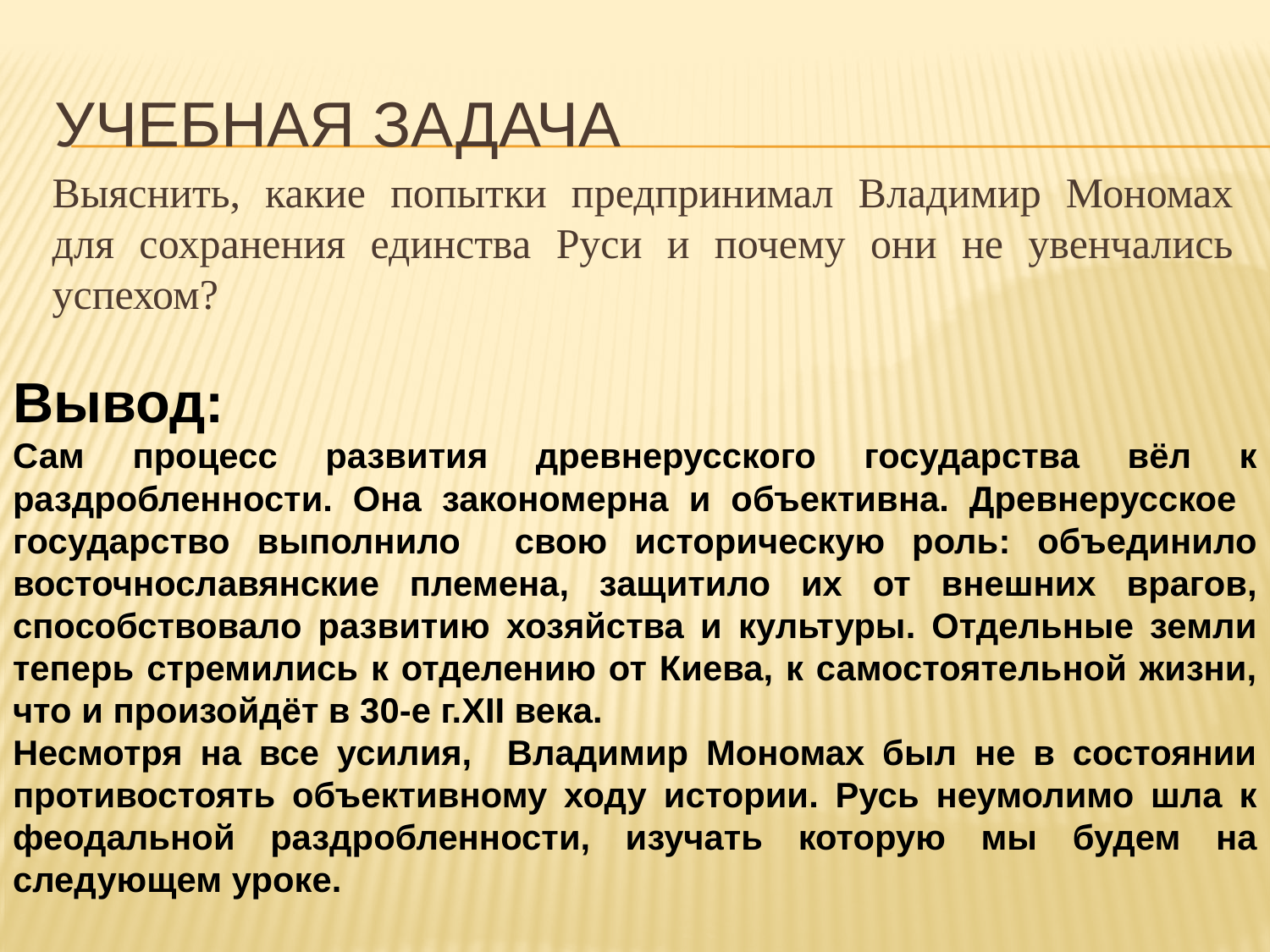

# Учебная задача
Выяснить, какие попытки предпринимал Владимир Мономах для сохранения единства Руси и почему они не увенчались успехом?

Вывод:
Сам процесс развития древнерусского государства вёл к раздробленности. Она закономерна и объективна. Древнерусское  государство выполнило  свою историческую роль: объединило восточнославянские племена, защитило их от внешних врагов, способствовало развитию хозяйства и культуры. Отдельные земли теперь стремились к отделению от Киева, к самостоятельной жизни, что и произойдёт в 30-е г.XII века.
Несмотря на все усилия,  Владимир Мономах был не в состоянии противостоять объективному ходу истории. Русь неумолимо шла к феодальной раздробленности, изучать которую мы будем на следующем уроке.